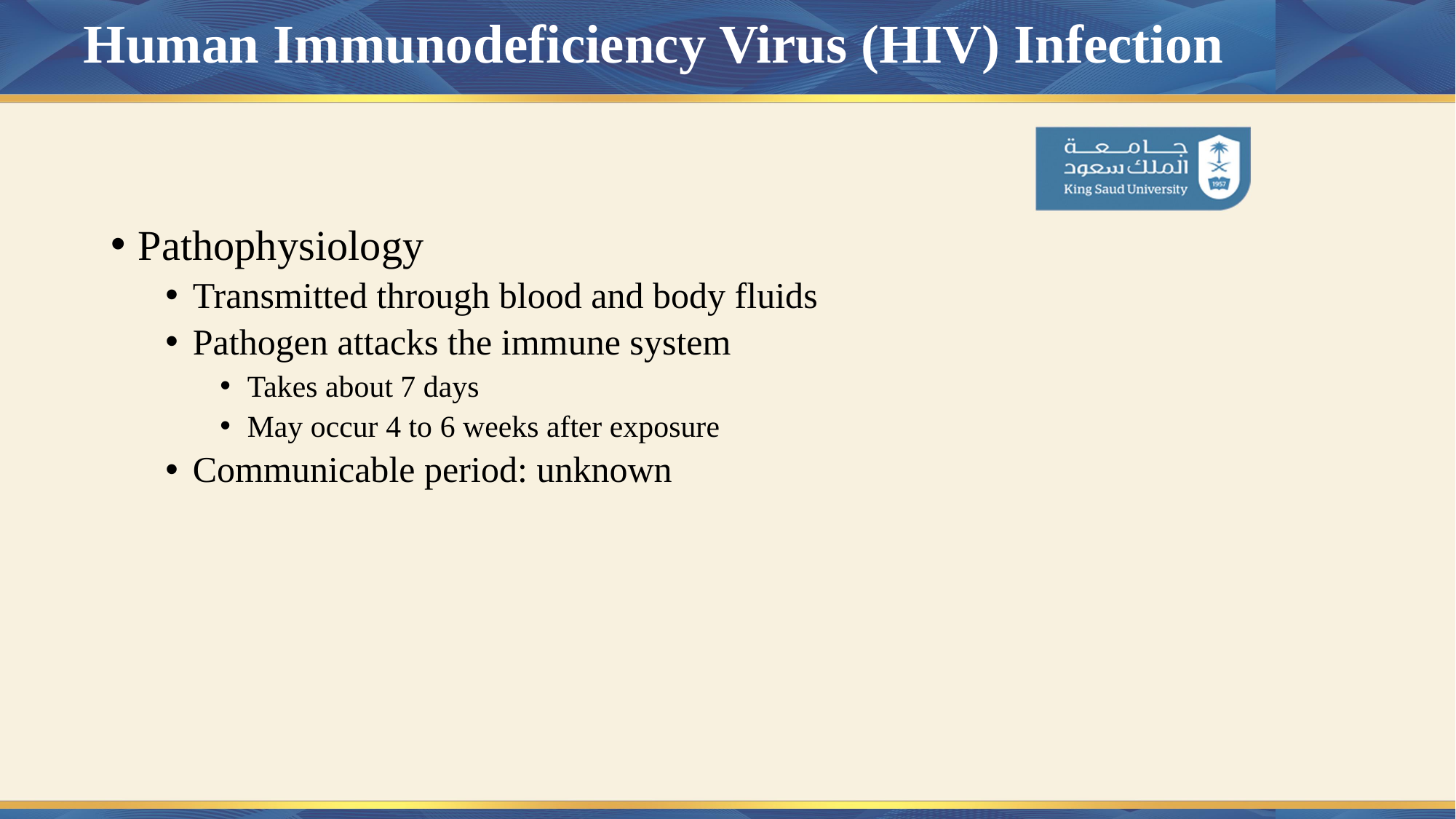

# Human Immunodeficiency Virus (HIV) Infection
Pathophysiology
Transmitted through blood and body fluids
Pathogen attacks the immune system
Takes about 7 days
May occur 4 to 6 weeks after exposure
Communicable period: unknown